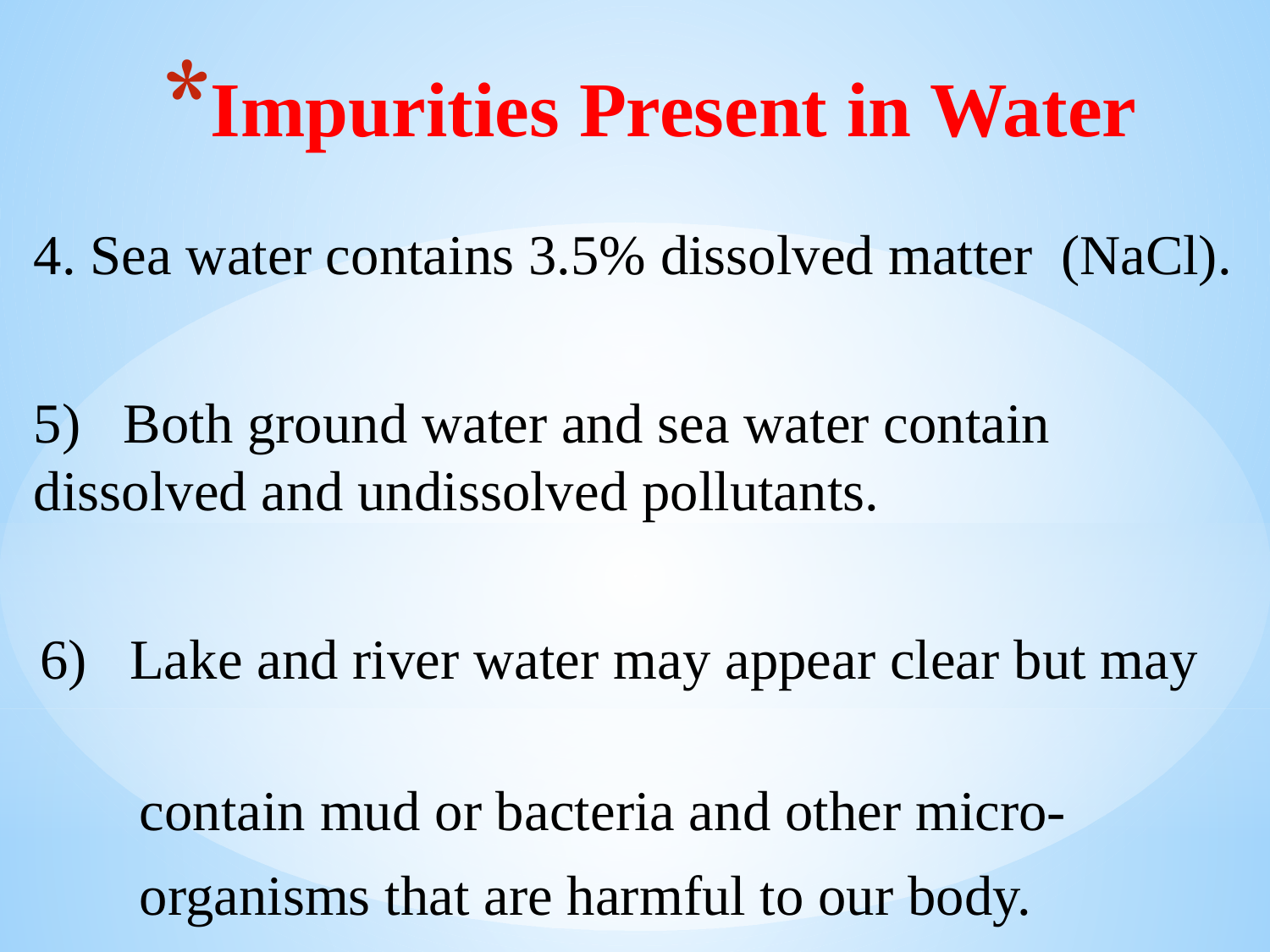

# Impurities Present in Water
4. Sea water contains 3.5% dissolved matter  (NaCl).

5)   Both ground water and sea water contain dissolved and undissolved pollutants.

6)   Lake and river water may appear clear but may
       contain mud or bacteria and other micro-
       organisms that are harmful to our body.